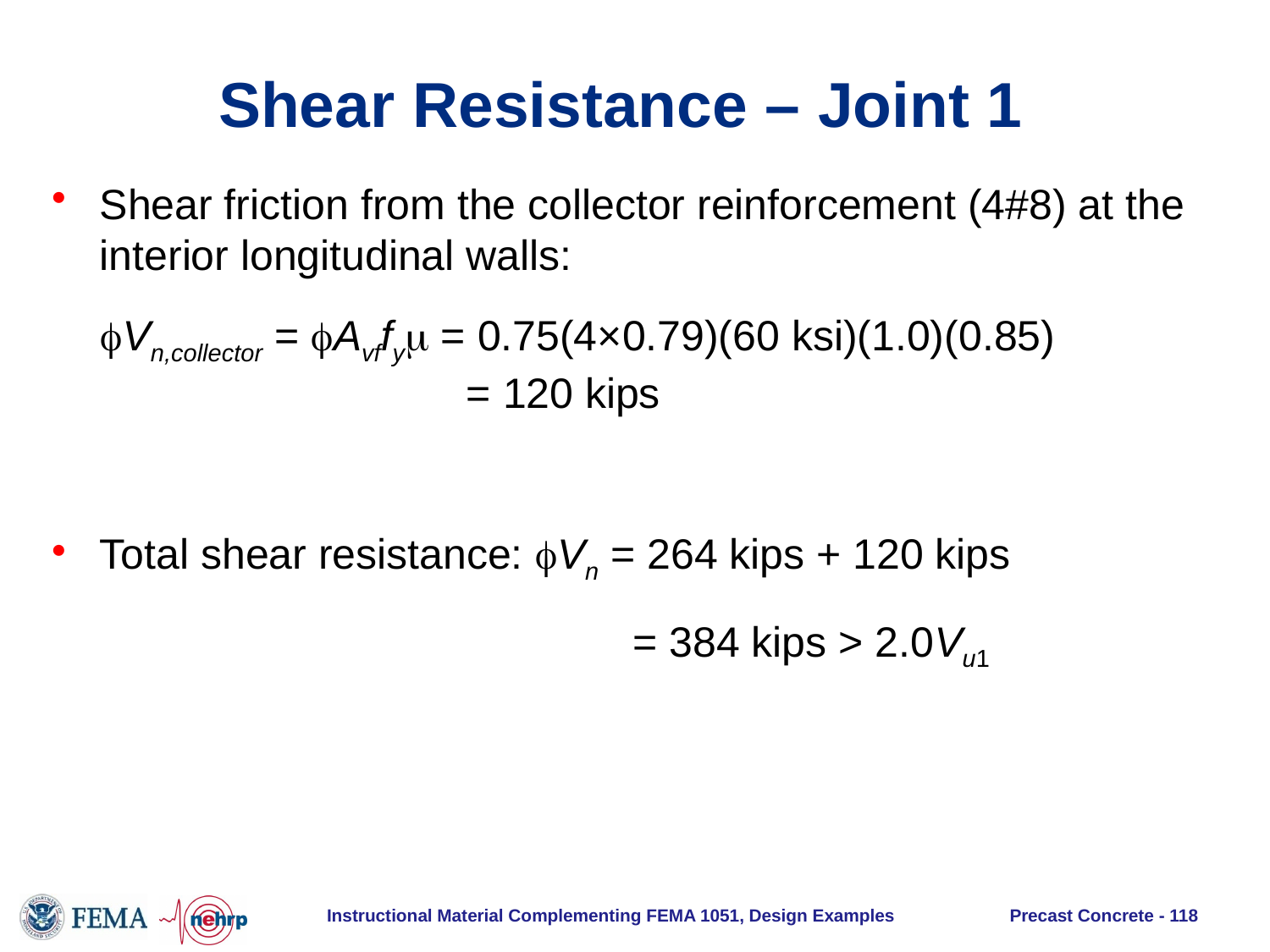

# Shear Resistance – Joint 1
Shear friction from the collector reinforcement (4#8) at the interior longitudinal walls:
φVn,collector = φAvffyμ = 0.75(4×0.79)(60 ksi)(1.0)(0.85)
                               = 120 kips

Total shear resistance: φVn = 264 kips + 120 kips
                                                 = 384 kips > 2.0Vu1